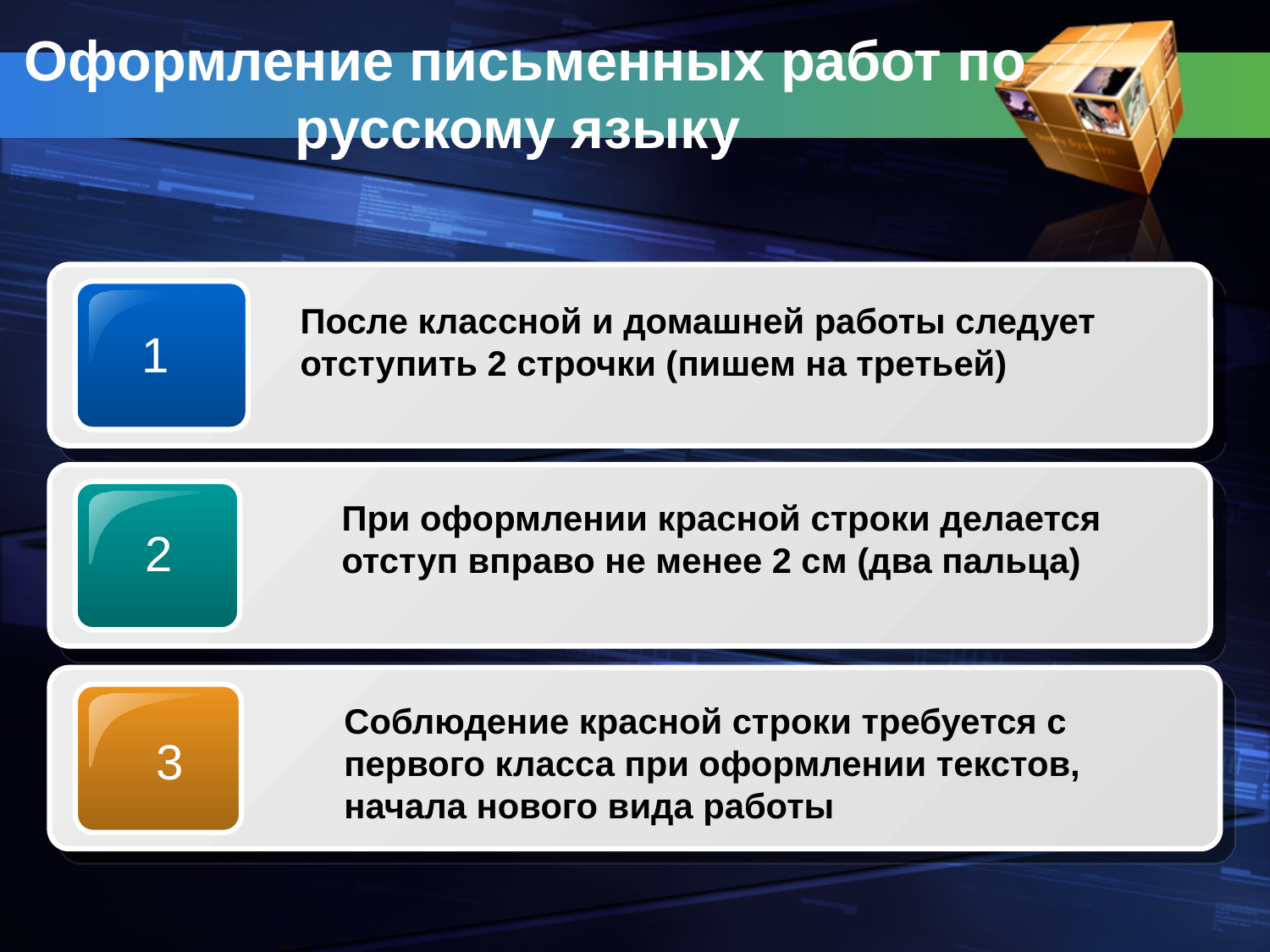

# Оформление письменных работ по русскому языку

После классной и домашней работы следует отступить 2 строчки (пишем на третьей)
1

При оформлении красной строки делается отступ вправо не менее 2 см (два пальца)

2

Соблюдение красной строки требуется с первого класса при оформлении текстов, начала нового вида работы

3